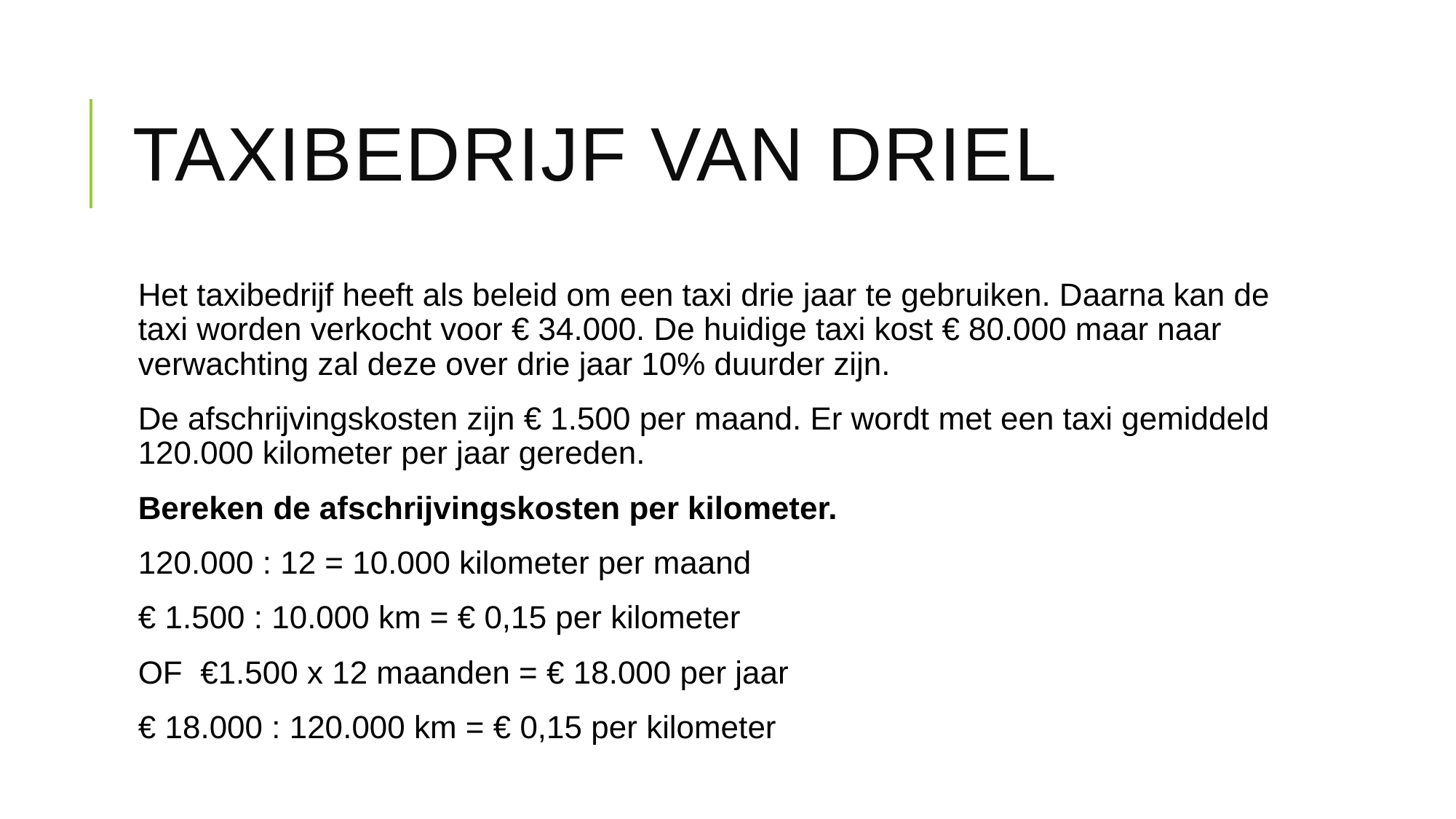

# Taxibedrijf van driel
Het taxibedrijf heeft als beleid om een taxi drie jaar te gebruiken. Daarna kan de taxi worden verkocht voor € 34.000. De huidige taxi kost € 80.000 maar naar verwachting zal deze over drie jaar 10% duurder zijn.
De afschrijvingskosten zijn € 1.500 per maand. Er wordt met een taxi gemiddeld 120.000 kilometer per jaar gereden.
Bereken de afschrijvingskosten per kilometer.
120.000 : 12 = 10.000 kilometer per maand
€ 1.500 : 10.000 km = € 0,15 per kilometer
OF  €1.500 x 12 maanden = € 18.000 per jaar
€ 18.000 : 120.000 km = € 0,15 per kilometer